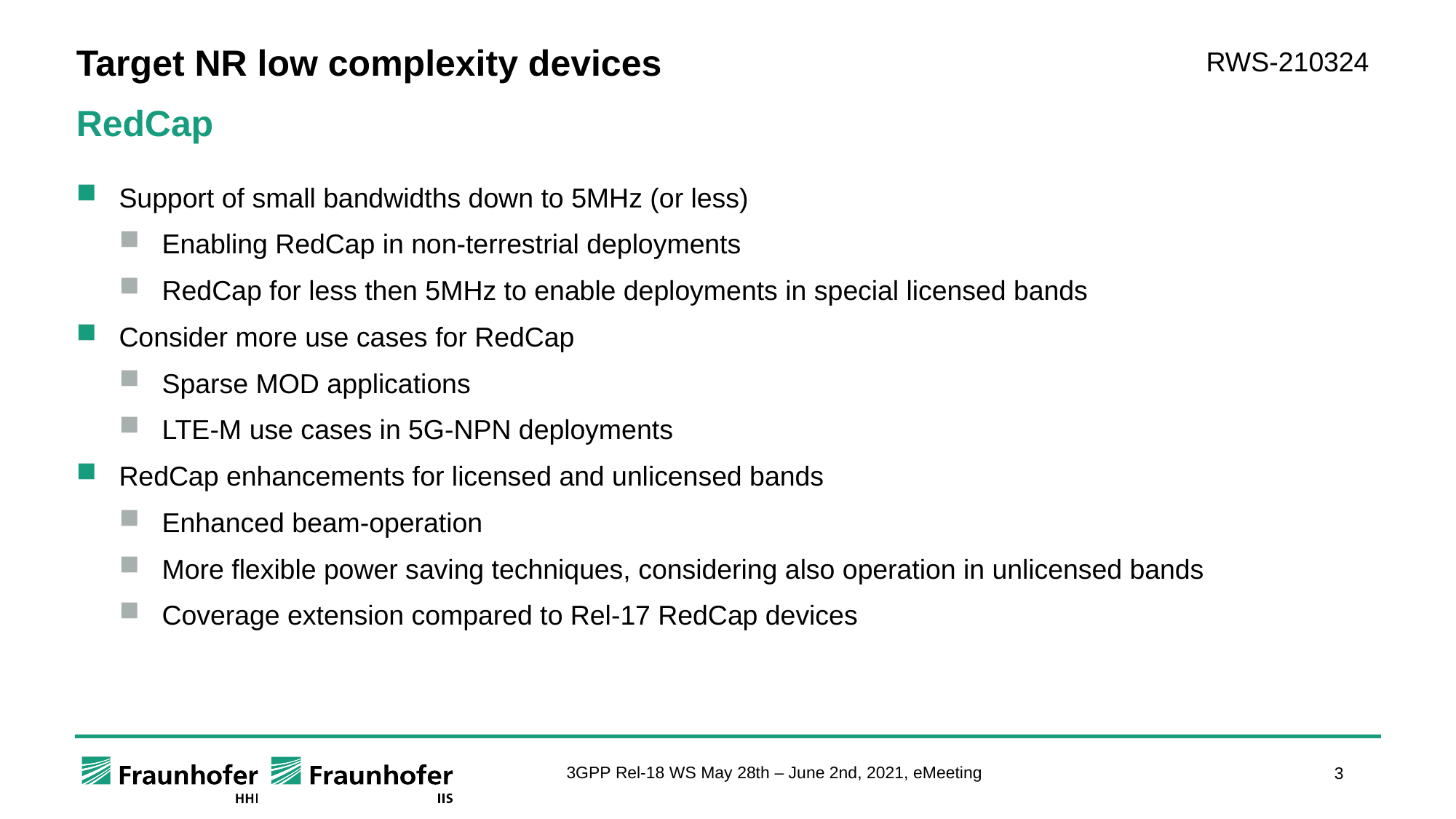

# Target NR low complexity devices
RedCap
Support of small bandwidths down to 5MHz (or less)
Enabling RedCap in non-terrestrial deployments
RedCap for less then 5MHz to enable deployments in special licensed bands
Consider more use cases for RedCap
Sparse MOD applications
LTE-M use cases in 5G-NPN deployments
RedCap enhancements for licensed and unlicensed bands
Enhanced beam-operation
More flexible power saving techniques, considering also operation in unlicensed bands
Coverage extension compared to Rel-17 RedCap devices